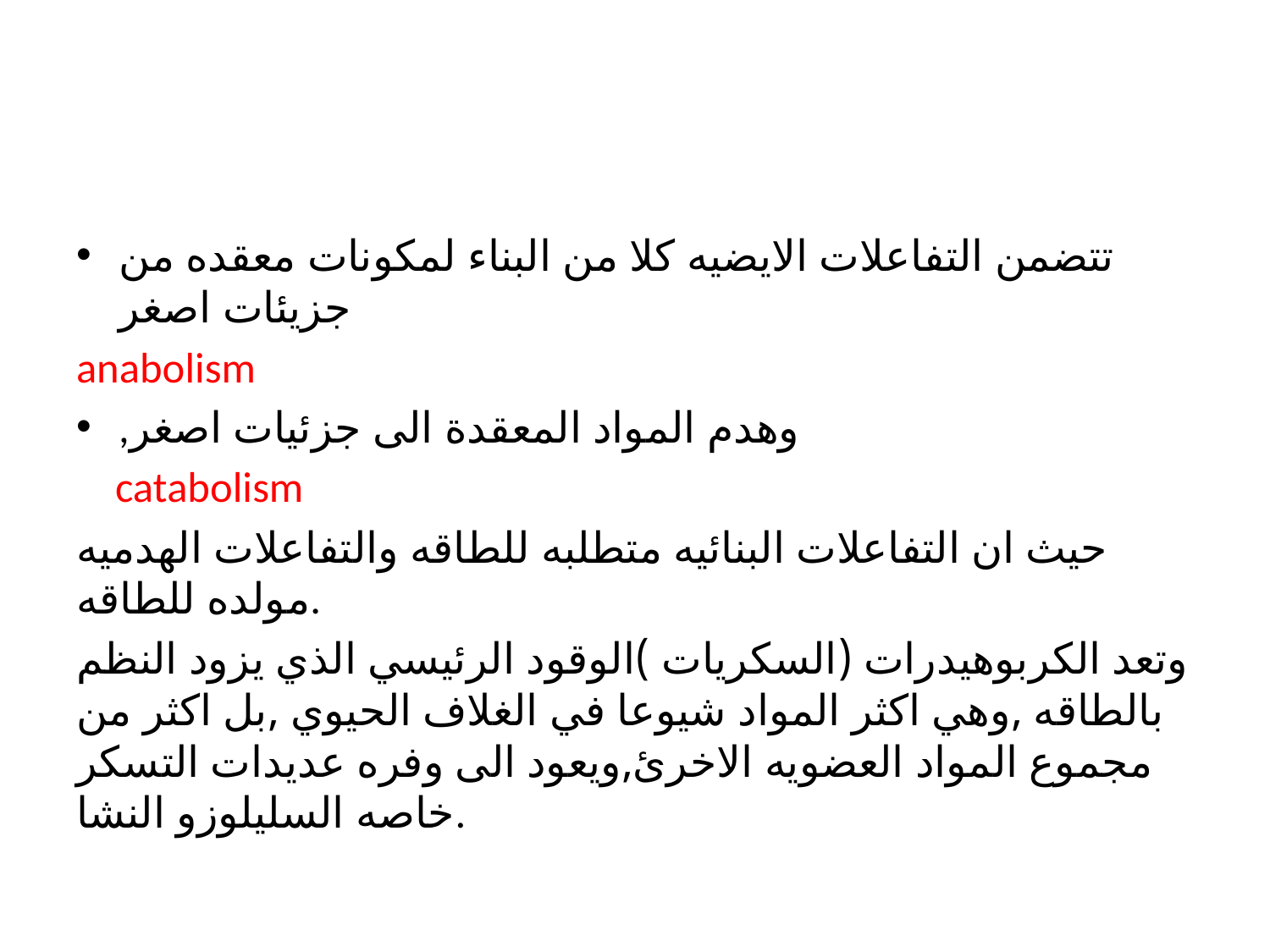

تتضمن التفاعلات الايضيه كلا من البناء لمكونات معقده من جزيئات اصغر
anabolism
,وهدم المواد المعقدة الى جزئيات اصغر
    catabolism
حيث ان التفاعلات البنائيه متطلبه للطاقه والتفاعلات الهدميه مولده للطاقه.
وتعد الكربوهيدرات (السكريات )الوقود الرئيسي الذي يزود النظم بالطاقه ,وهي اكثر المواد شيوعا في الغلاف الحيوي ,بل اكثر من مجموع المواد العضويه الاخرئ,ويعود الى وفره عديدات التسكر خاصه السليلوزو النشا.